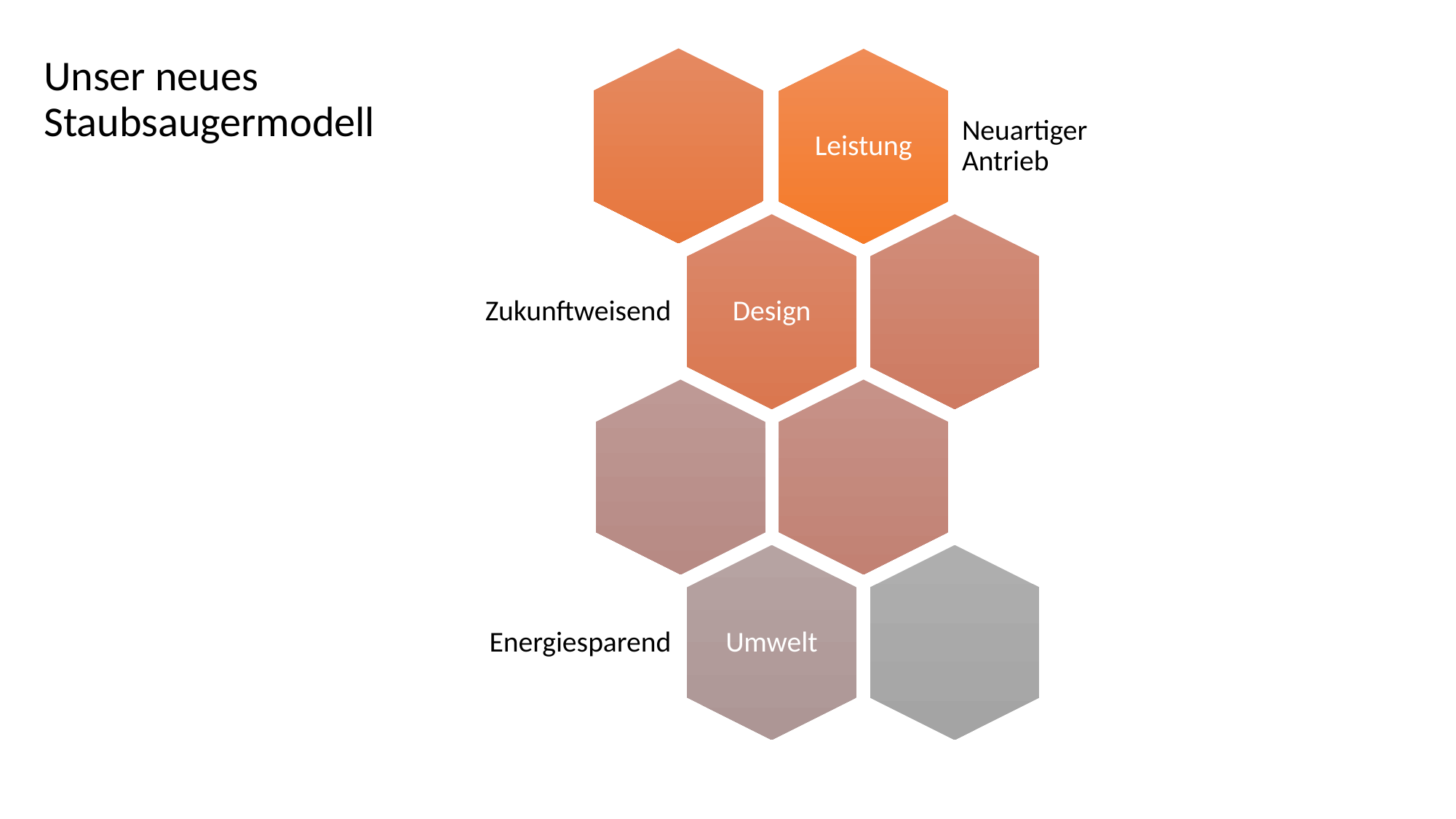

# Unser neues Staubsaugermodell
Leistung
Neuartiger Antrieb

Design
Zukunftweisend

Umwelt
Energiesparend